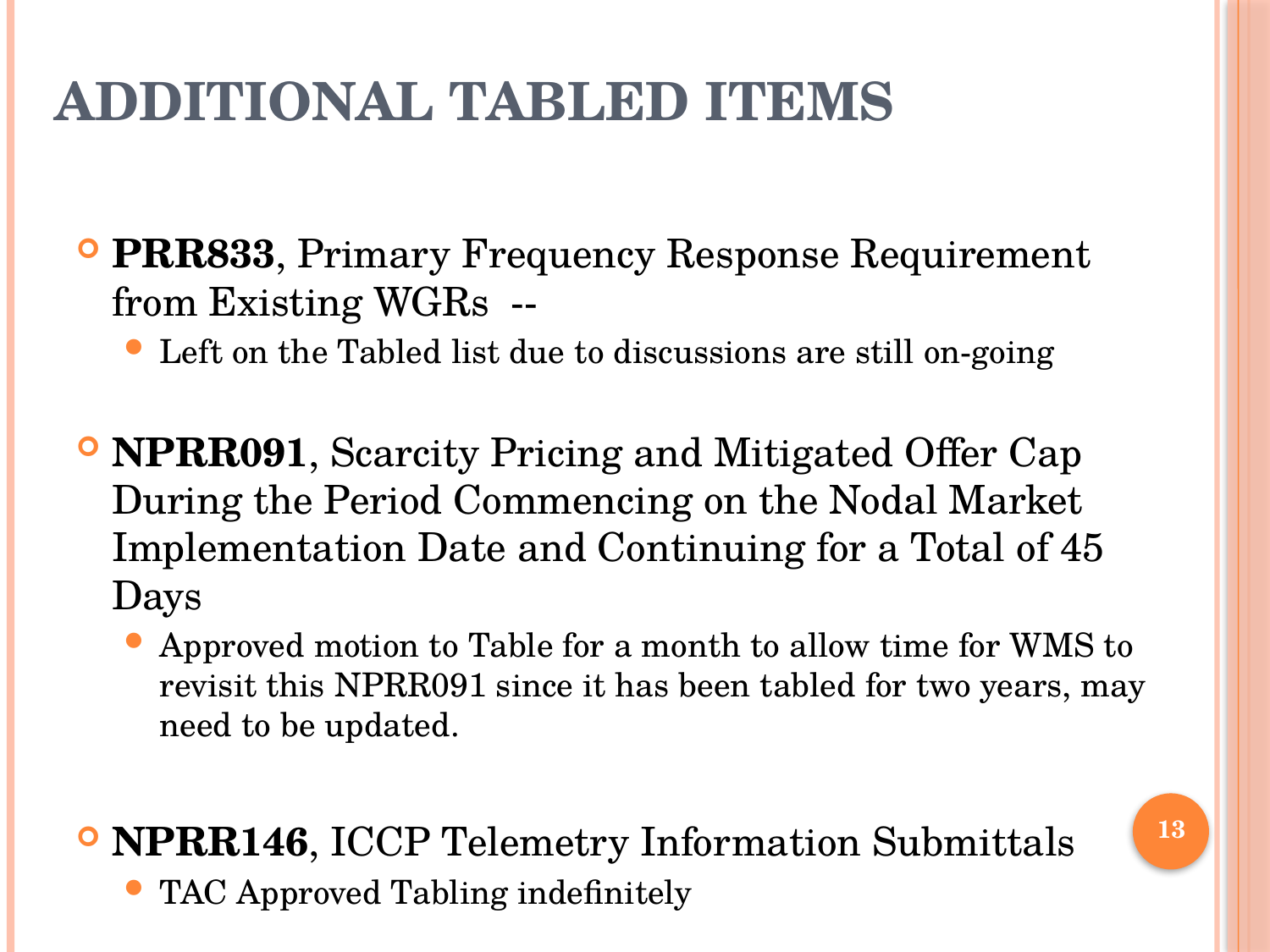

# Additional Tabled Items
PRR833, Primary Frequency Response Requirement from Existing WGRs  --
Left on the Tabled list due to discussions are still on-going

NPRR091, Scarcity Pricing and Mitigated Offer Cap During the Period Commencing on the Nodal Market Implementation Date and Continuing for a Total of 45 Days
Approved motion to Table for a month to allow time for WMS to revisit this NPRR091 since it has been tabled for two years, may need to be updated.

NPRR146, ICCP Telemetry Information Submittals
TAC Approved Tabling indefinitely

13